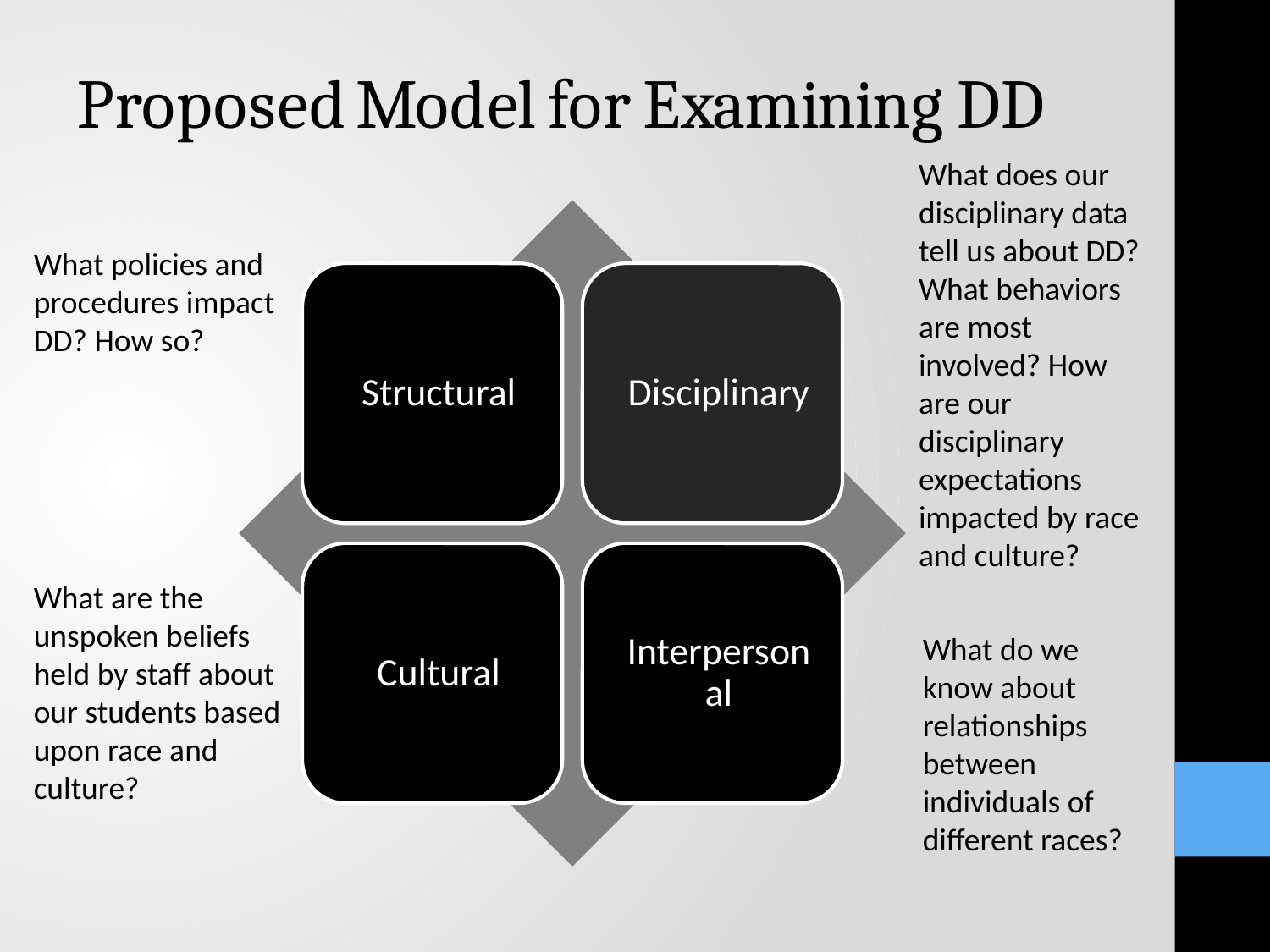

# Proposed Model for Examining DD
What does our disciplinary data tell us about DD? What behaviors are most involved? How are our disciplinary expectations impacted by race and culture?
Structural
Disciplinary
Cultural
Interpersonal
What policies and procedures impact DD? How so?
What are the unspoken beliefs held by staff about our students based upon race and culture?
What do we know about relationships between individuals of different races?